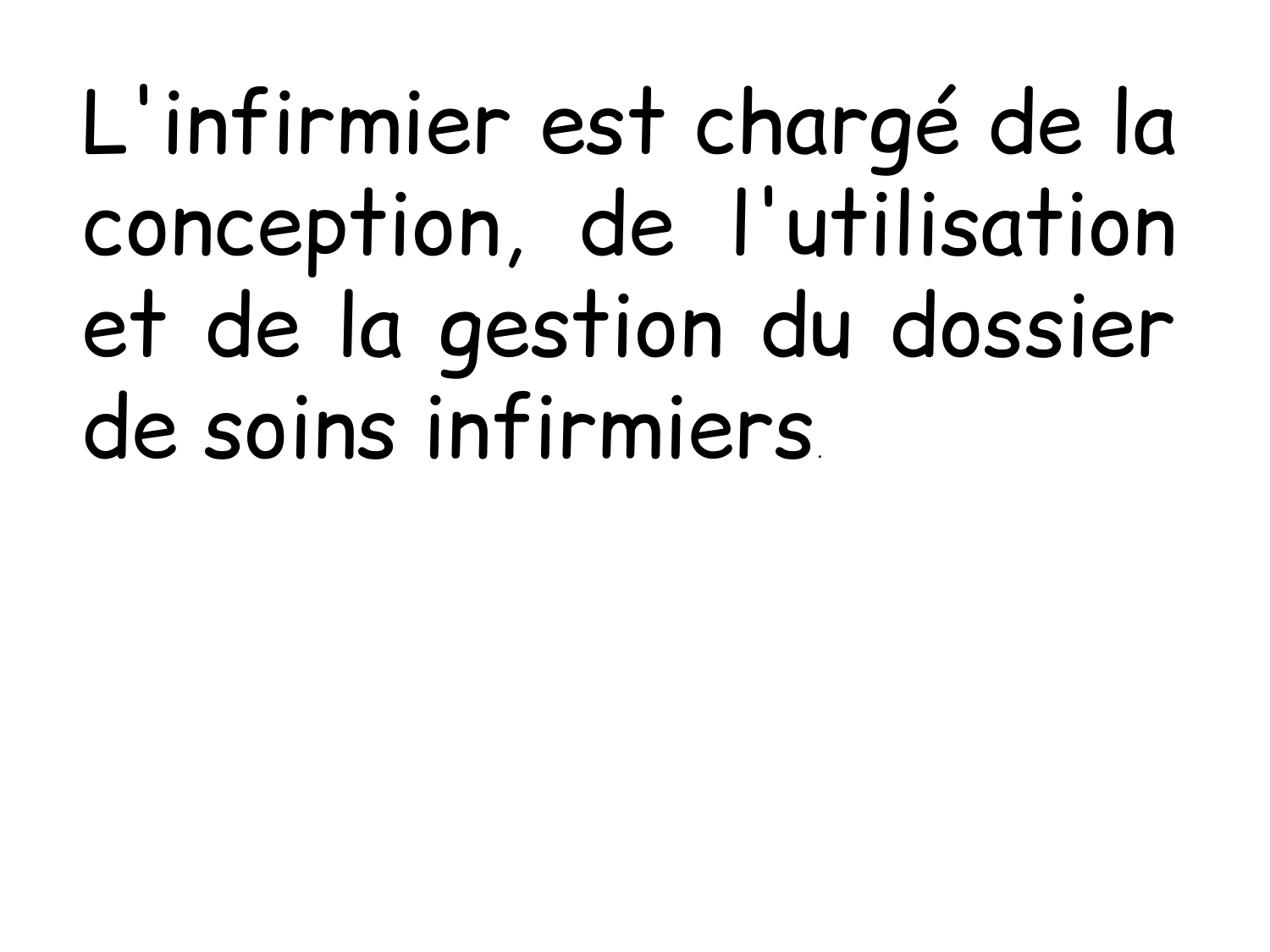

L'infirmier est chargé de la conception, de l'utilisation et de la gestion du dossier de soins infirmiers.